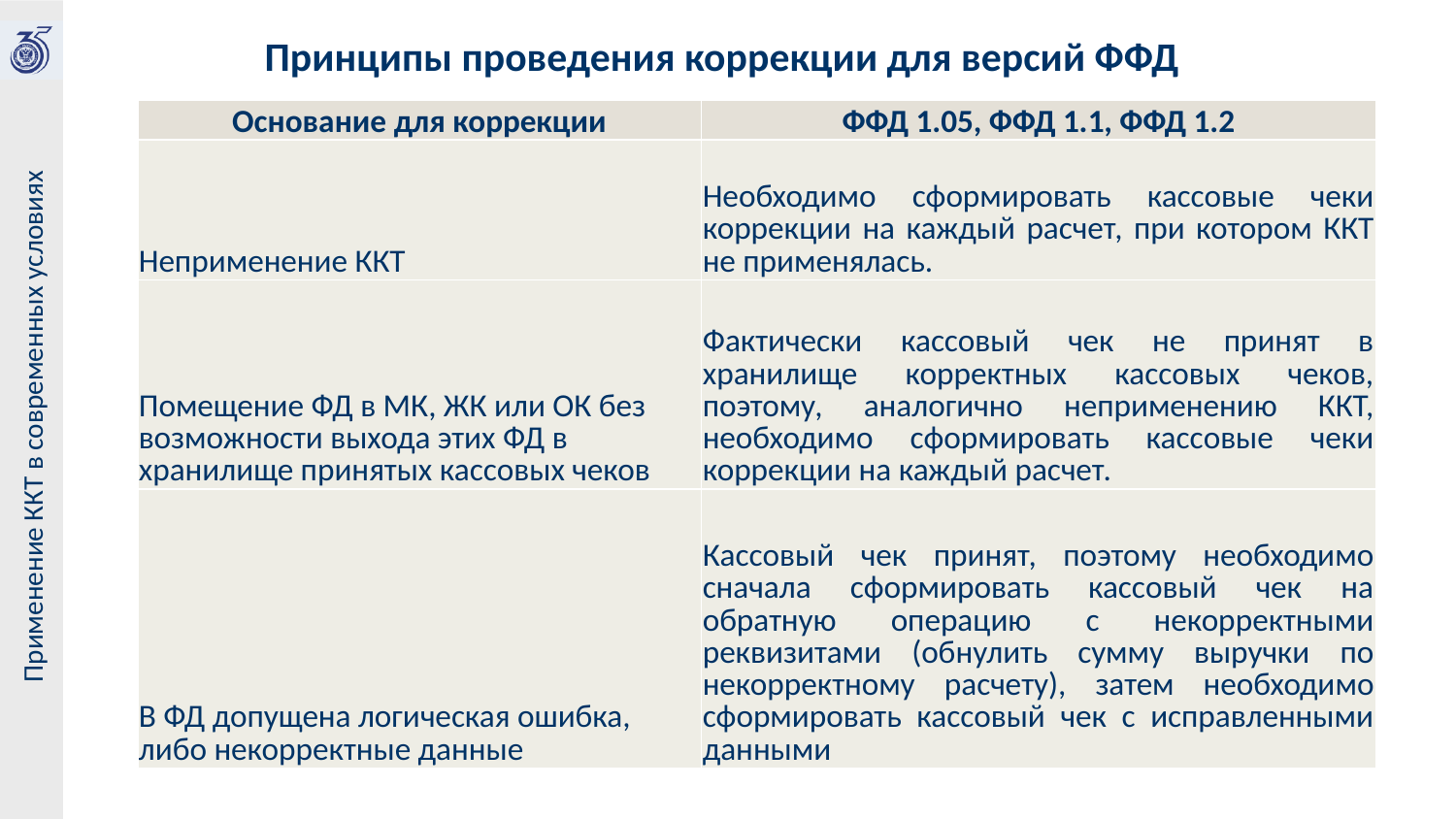

Принципы проведения коррекции для версий ФФД

| Основание для коррекции | ФФД 1.05, ФФД 1.1, ФФД 1.2 |
| --- | --- |
| Неприменение ККТ | Необходимо сформировать кассовые чеки коррекции на каждый расчет, при котором ККТ не применялась. |
| Помещение ФД в МК, ЖК или ОК без возможности выхода этих ФД в хранилище принятых кассовых чеков | Фактически кассовый чек не принят в хранилище корректных кассовых чеков, поэтому, аналогично неприменению ККТ, необходимо сформировать кассовые чеки коррекции на каждый расчет. |
| В ФД допущена логическая ошибка, либо некорректные данные | Кассовый чек принят, поэтому необходимо сначала сформировать кассовый чек на обратную операцию с некорректными реквизитами (обнулить сумму выручки по некорректному расчету), затем необходимо сформировать кассовый чек с исправленными данными |
6